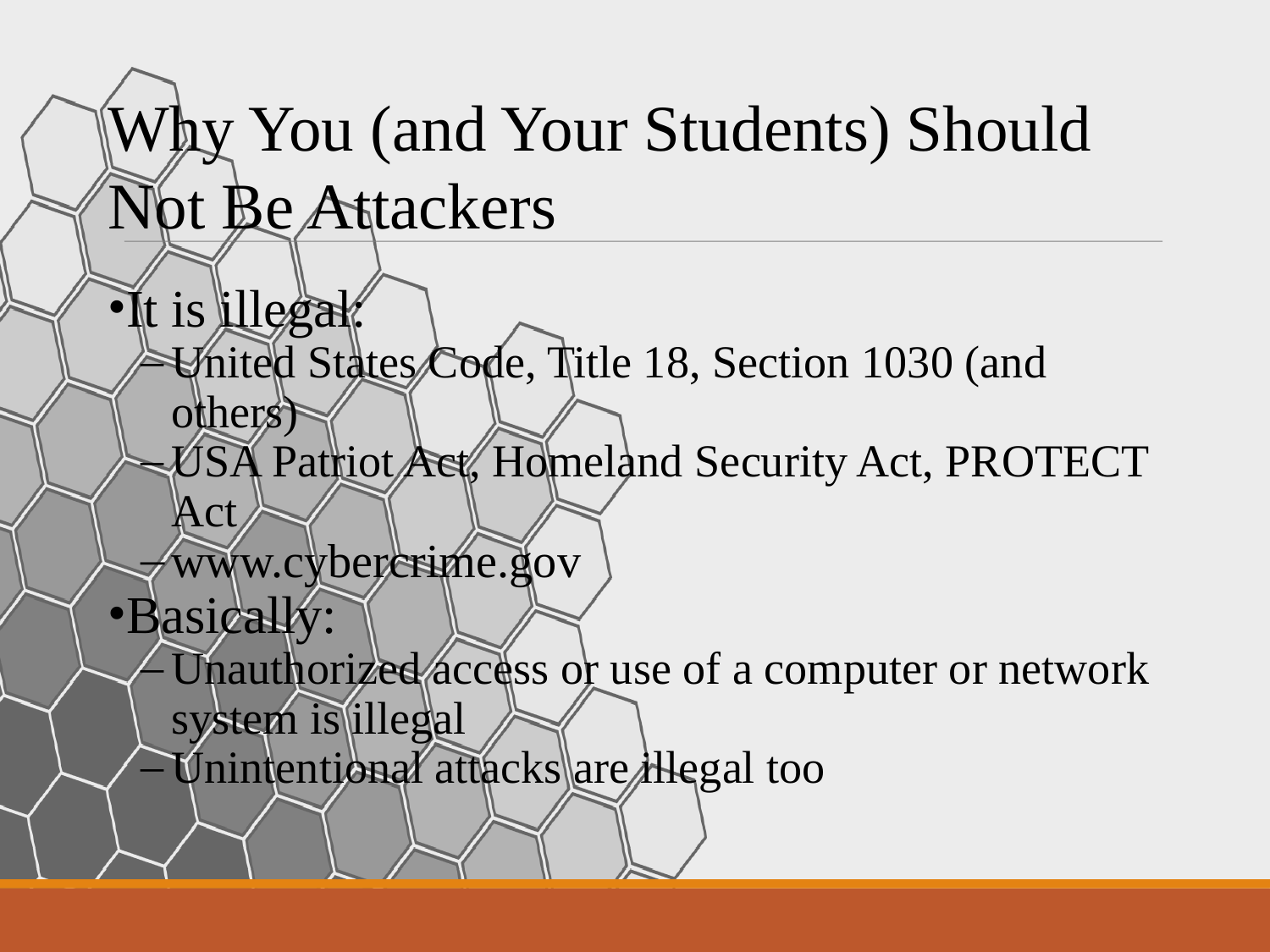

Why You (and Your Students) Should Not Be Attackers
It is illegal:
United States Code, Title 18, Section 1030 (and others)
USA Patriot Act, Homeland Security Act, PROTECT Act
www.cybercrime.gov
Basically:
Unauthorized access or use of a computer or network system is illegal
Unintentional attacks are illegal too